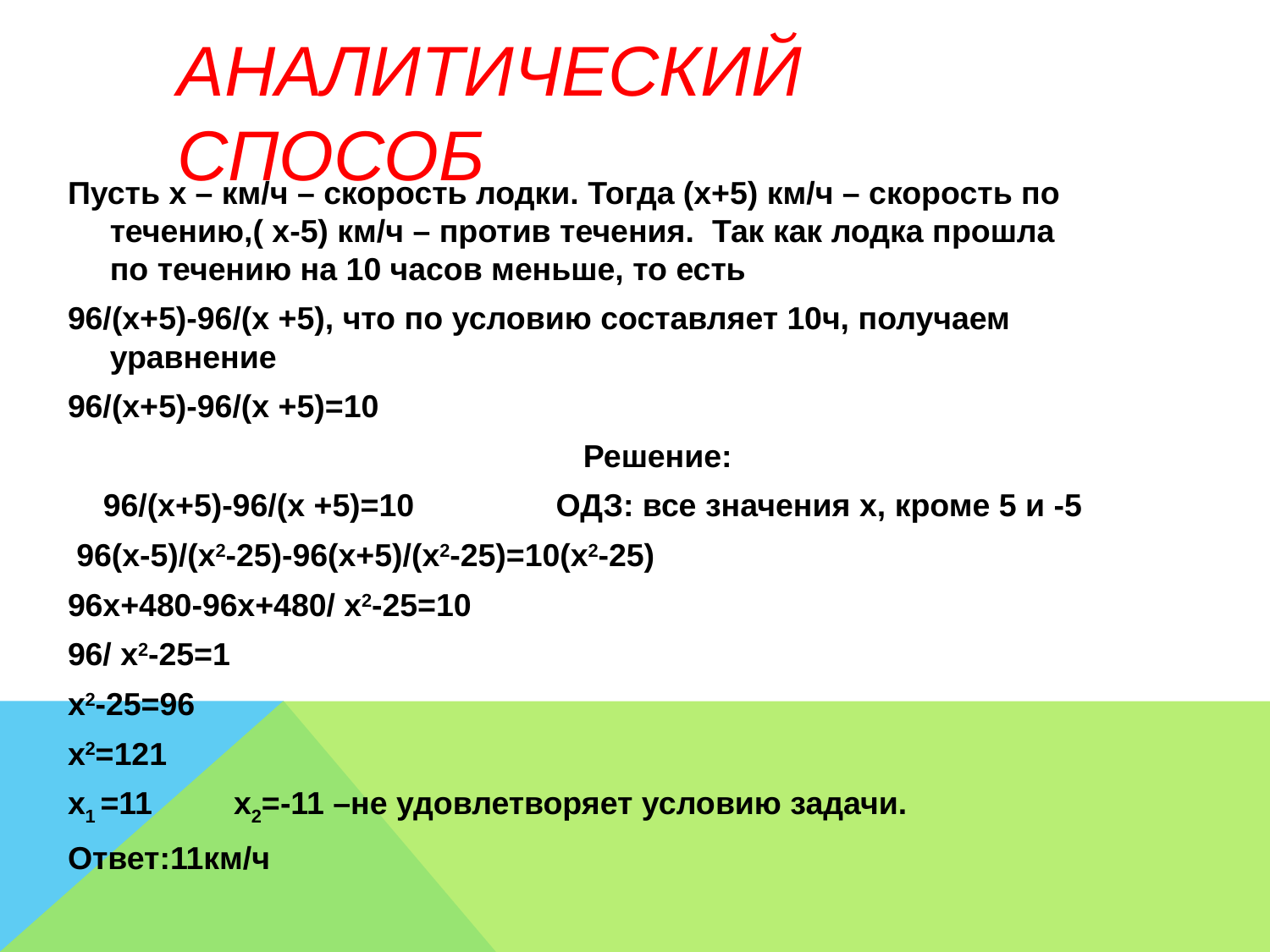

# Аналитический способ
Пусть х – км/ч – скорость лодки. Тогда (х+5) км/ч – скорость по течению,( х-5) км/ч – против течения.  Так как лодка прошла по течению на 10 часов меньше, то есть
96/(х+5)-96/(х +5), что по условию составляет 10ч, получаем уравнение
96/(х+5)-96/(х +5)=10
                                                          Решение:
    96/(х+5)-96/(х +5)=10                ОДЗ: все значения х, кроме 5 и -5
 96(х-5)/(х2-25)-96(х+5)/(х2-25)=10(х2-25)
96х+480-96х+480/ х2-25=10
96/ х2-25=1
х2-25=96
х2=121
х1 =11                х2=-11 –не удовлетворяет условию задачи.
Ответ:11км/ч